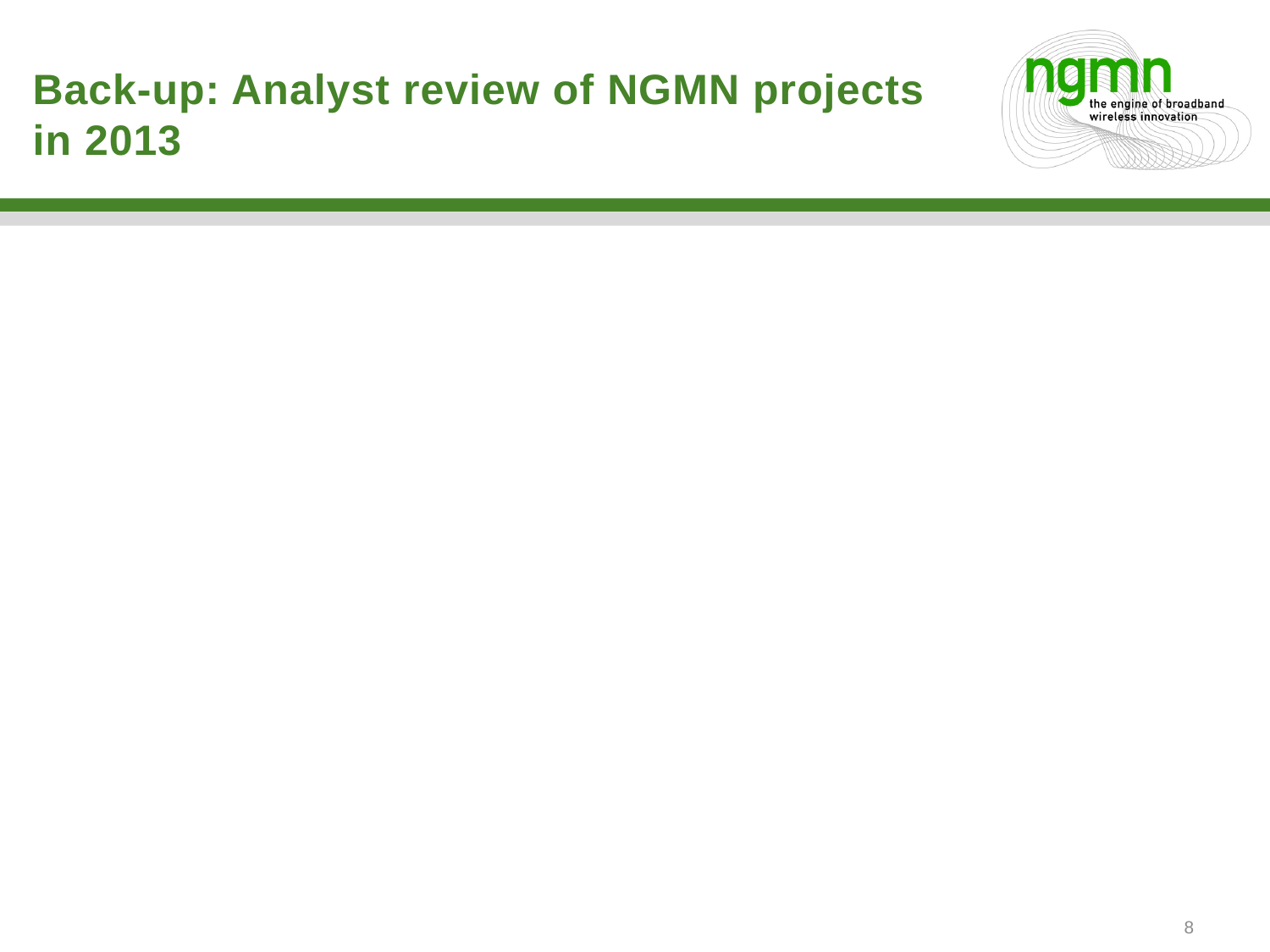

# Back-up: Analyst review of NGMN projects in 2013
8